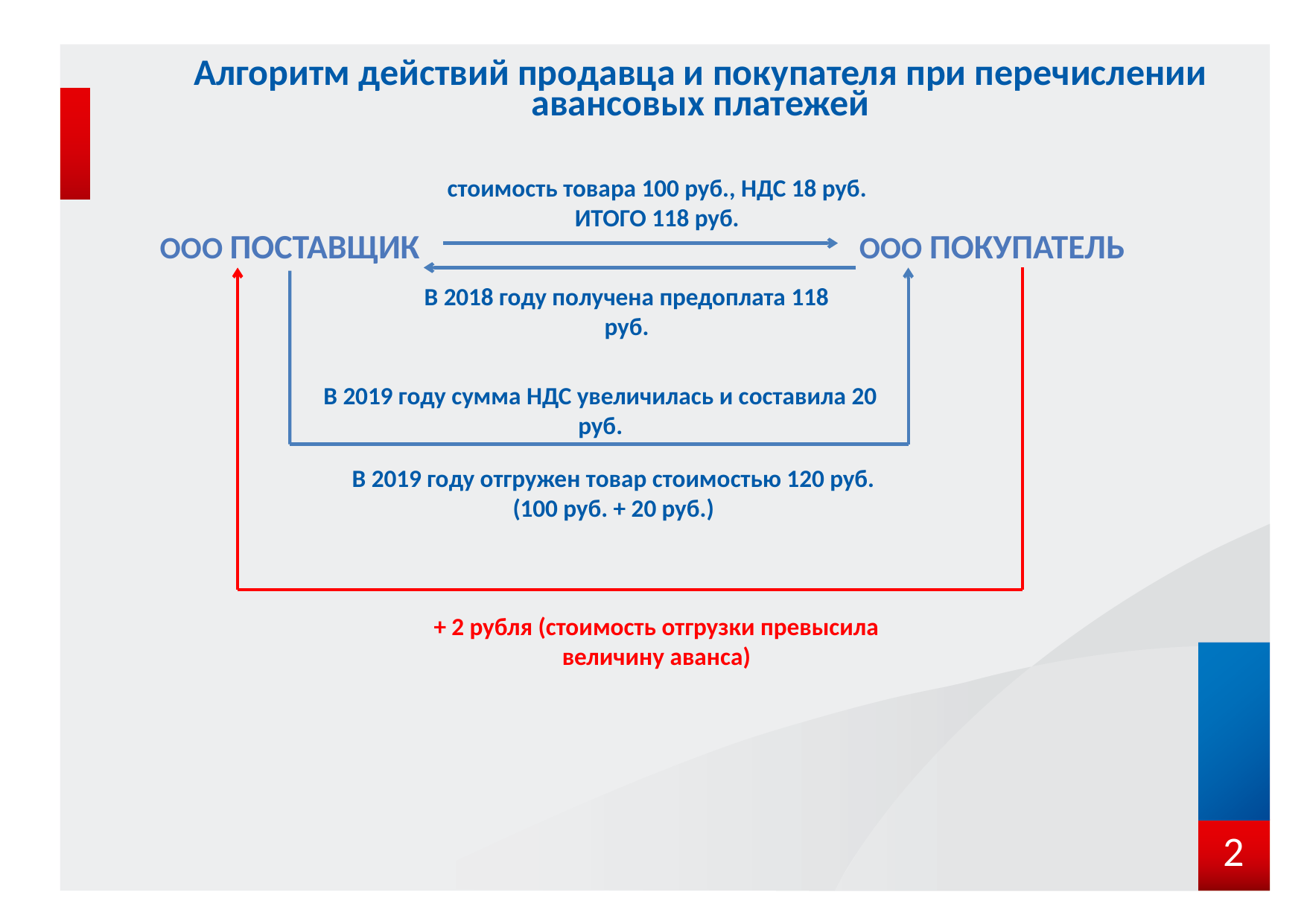

# Алгоритм действий продавца и покупателя при перечислении авансовых платежей
стоимость товара 100 руб., НДС 18 руб. ИТОГО 118 руб.
ООО Поставщик
ООО покупатель
В 2018 году получена предоплата 118 руб.

В 2019 году сумма НДС увеличилась и составила 20 руб.
В 2019 году отгружен товар стоимостью 120 руб. (100 руб. + 20 руб.)

+ 2 рубля (стоимость отгрузки превысила величину аванса)
2